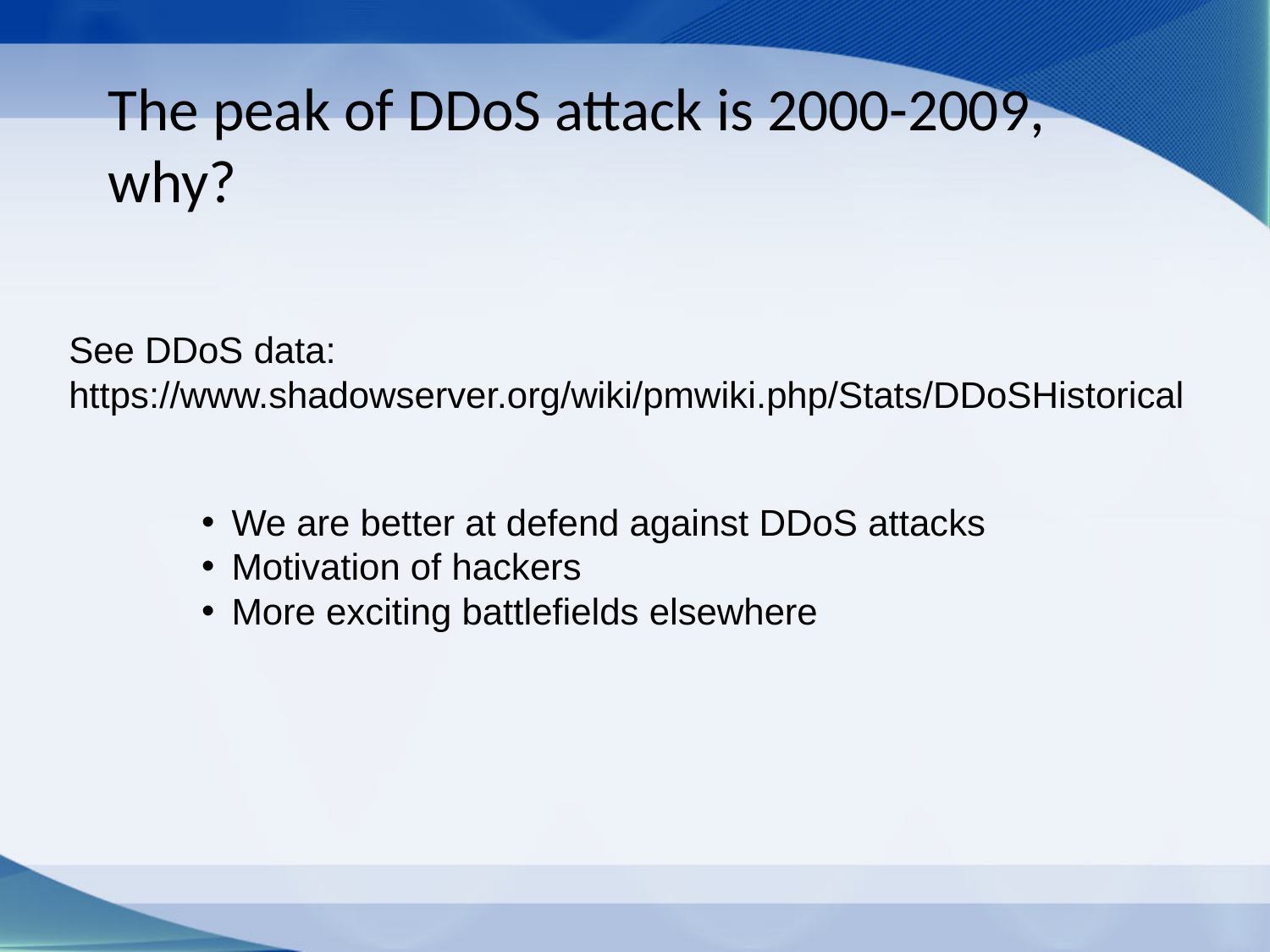

# The peak of DDoS attack is 2000-2009, why?
See DDoS data:
https://www.shadowserver.org/wiki/pmwiki.php/Stats/DDoSHistorical
We are better at defend against DDoS attacks
Motivation of hackers
More exciting battlefields elsewhere